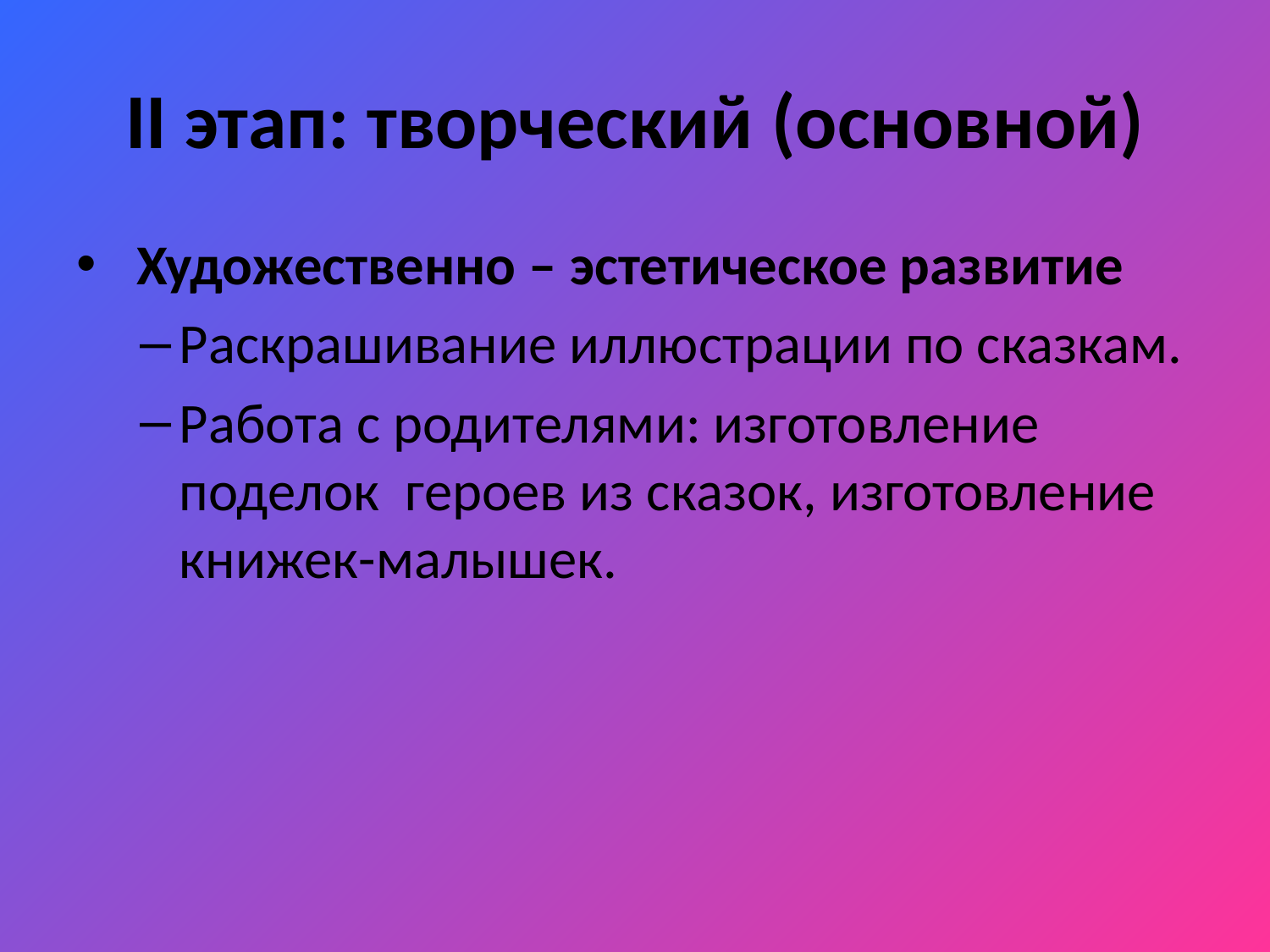

# II этап: творческий (основной)
 Художественно – эстетическое развитие
Раскрашивание иллюстрации по сказкам.
Работа с родителями: изготовление поделок  героев из сказок, изготовление книжек-малышек.